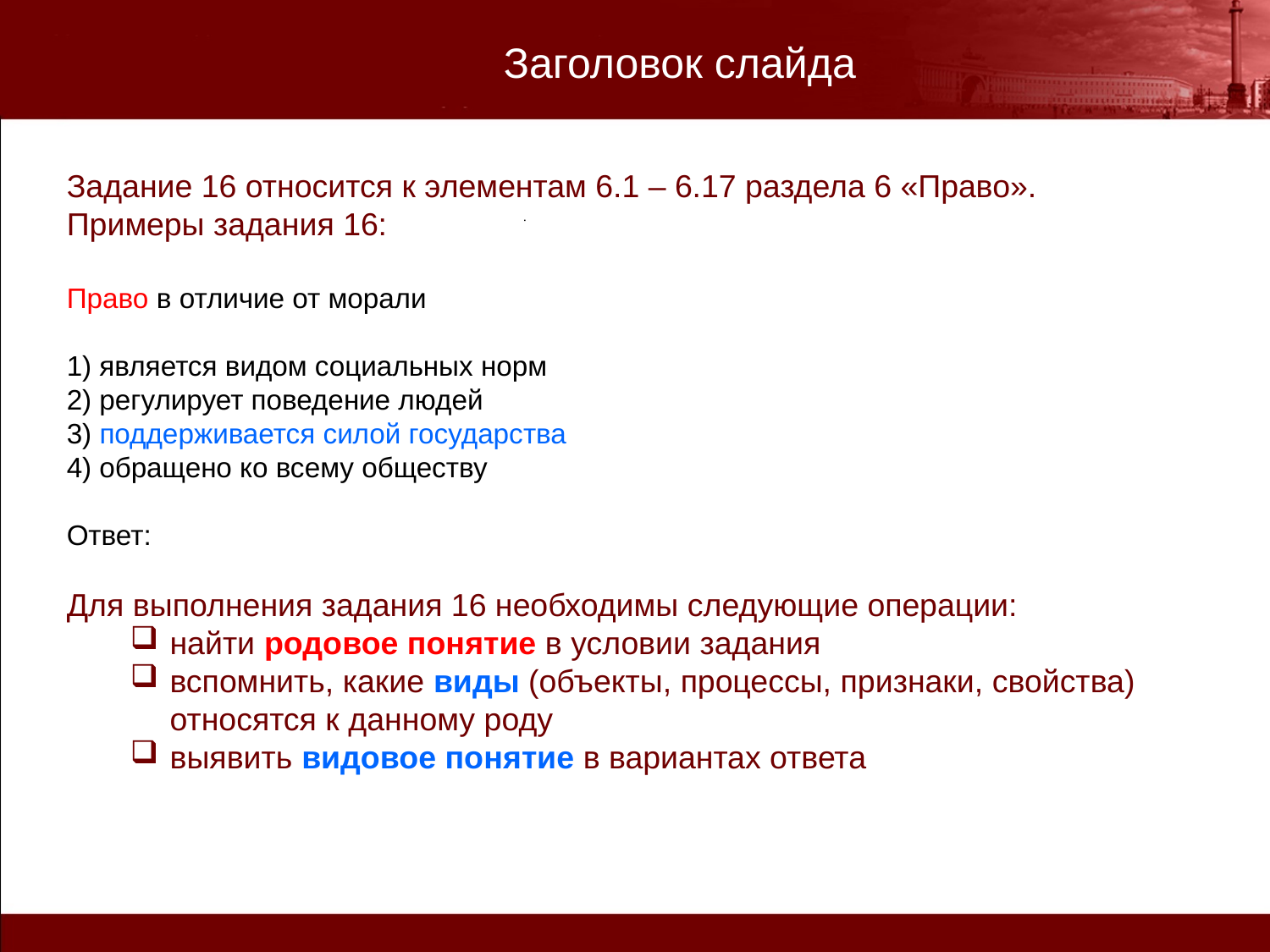

Заголовок слайда
Задание 16 относится к элементам 6.1 – 6.17 раздела 6 «Право».
Примеры задания 16:

Право в отличие от морали

1) является видом социальных норм
2) регулирует поведение людей
3) поддерживается силой государства
4) обращено ко всему обществу
Ответ:

Для выполнения задания 16 необходимы следующие операции:
найти родовое понятие в условии задания
вспомнить, какие виды (объекты, процессы, признаки, свойства) относятся к данному роду
выявить видовое понятие в вариантах ответа